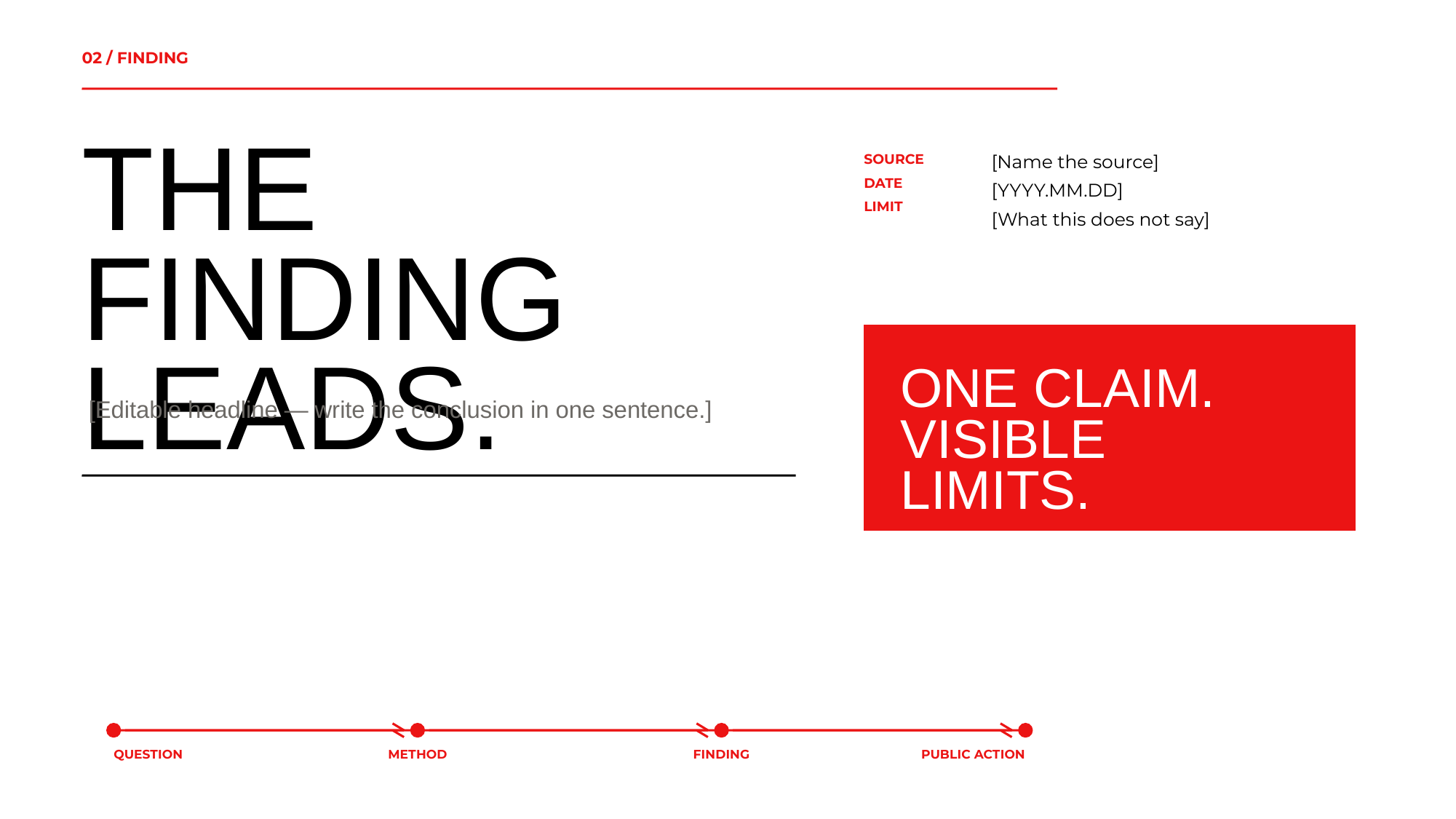

02 / FINDING

THE FINDING
LEADS.
SOURCE
DATE
LIMIT
[Name the source]
[YYYY.MM.DD]
[What this does not say]

ONE CLAIM.
VISIBLE LIMITS.
[Editable headline — write the conclusion in one sentence.]

QUESTION
METHOD
FINDING
PUBLIC ACTION